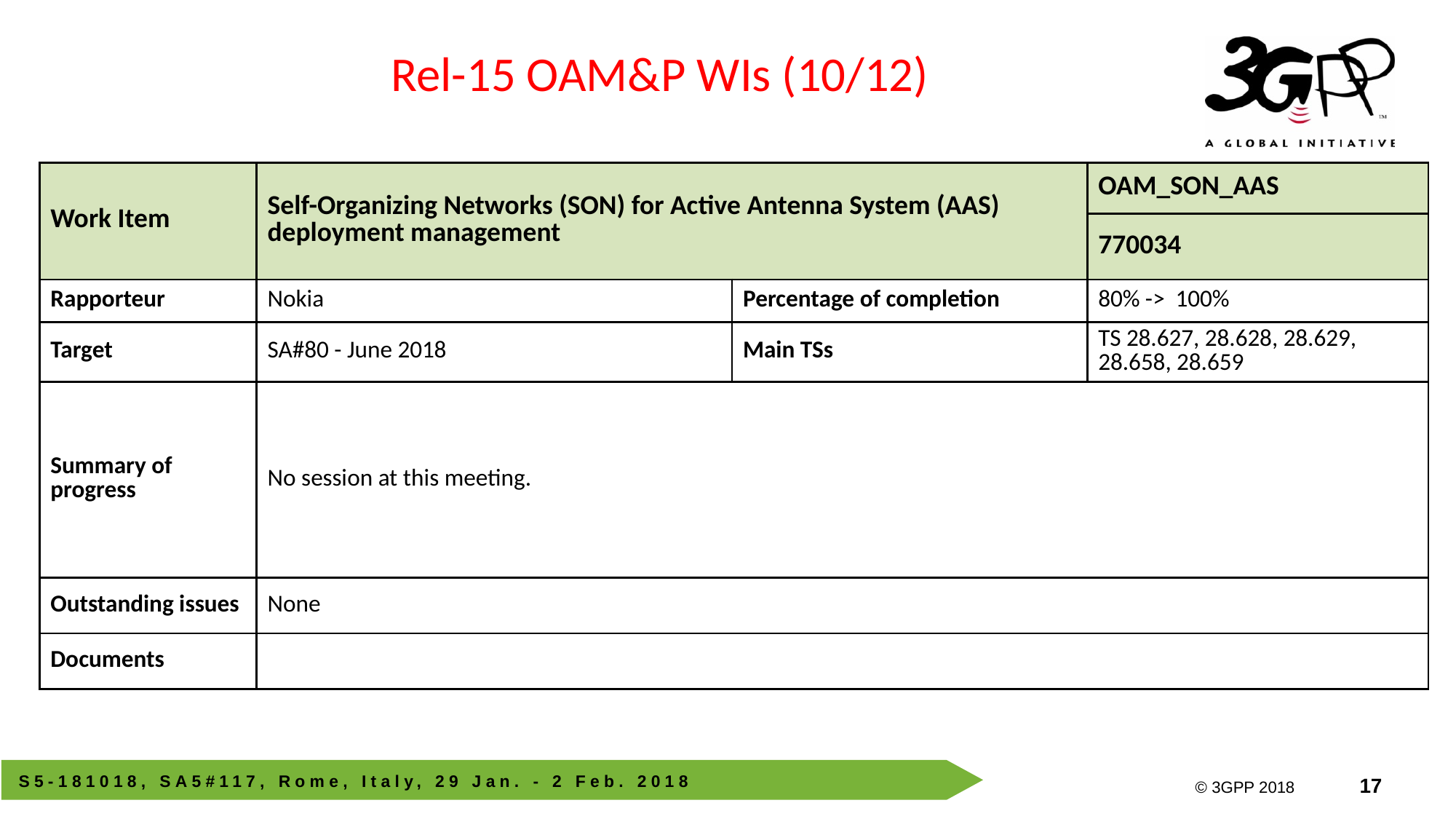

Rel-15 OAM&P WIs (10/12)
| Work Item | Self-Organizing Networks (SON) for Active Antenna System (AAS) deployment management |  | OAM\_SON\_AAS |
| --- | --- | --- | --- |
|  |  |  | 770034 |
| Rapporteur | Nokia | Percentage of completion | 80% -> 100% |
| Target | SA#80 - June 2018 | Main TSs | TS 28.627, 28.628, 28.629, 28.658, 28.659 |
| Summary of progress | No session at this meeting. |  |  |
| Outstanding issues | None |  |  |
| Documents |  |  |  |